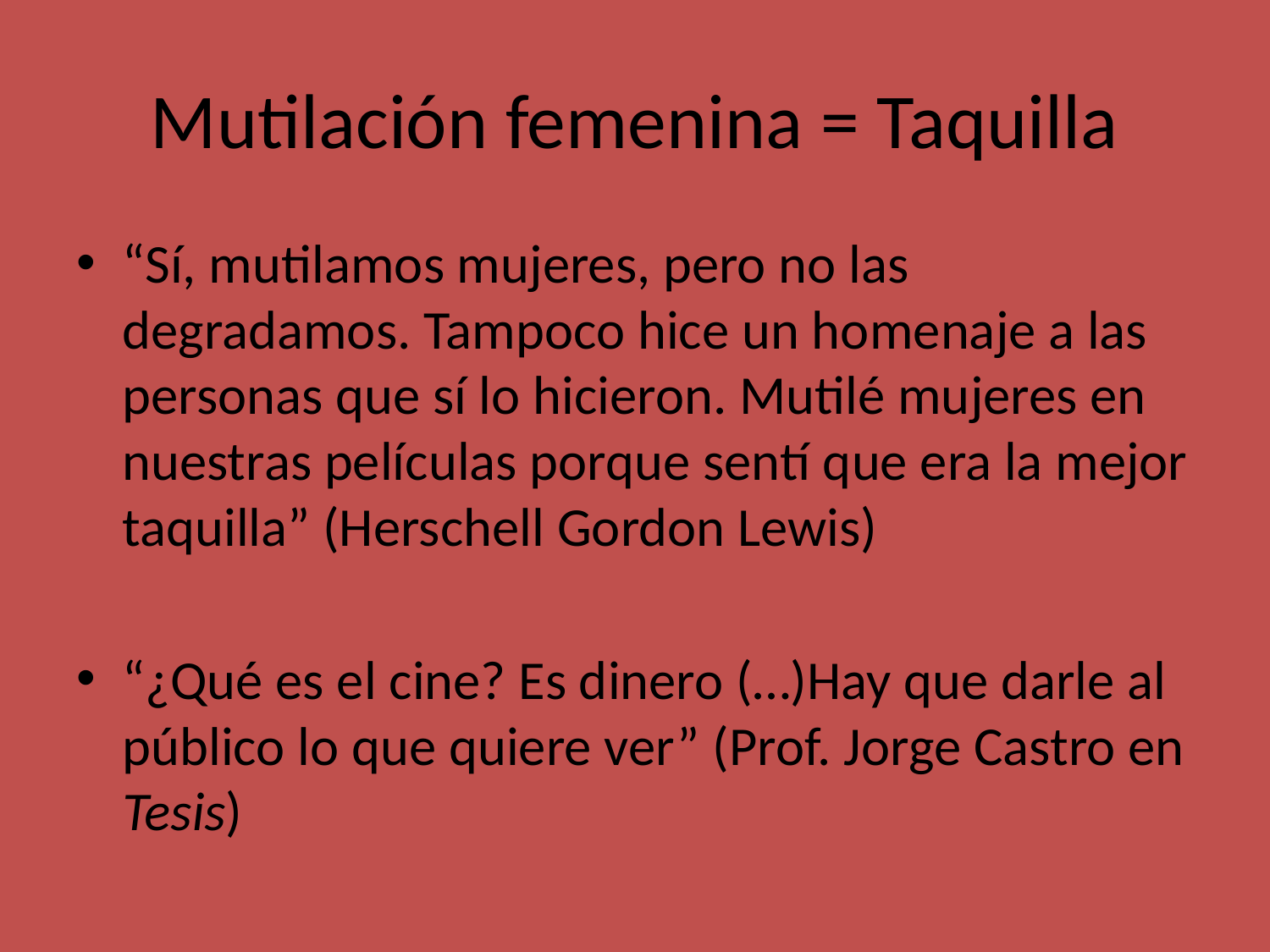

# Mutilación femenina = Taquilla
“Sí, mutilamos mujeres, pero no las degradamos. Tampoco hice un homenaje a las personas que sí lo hicieron. Mutilé mujeres en nuestras películas porque sentí que era la mejor taquilla” (Herschell Gordon Lewis)

“¿Qué es el cine? Es dinero (…)Hay que darle al público lo que quiere ver” (Prof. Jorge Castro en Tesis)